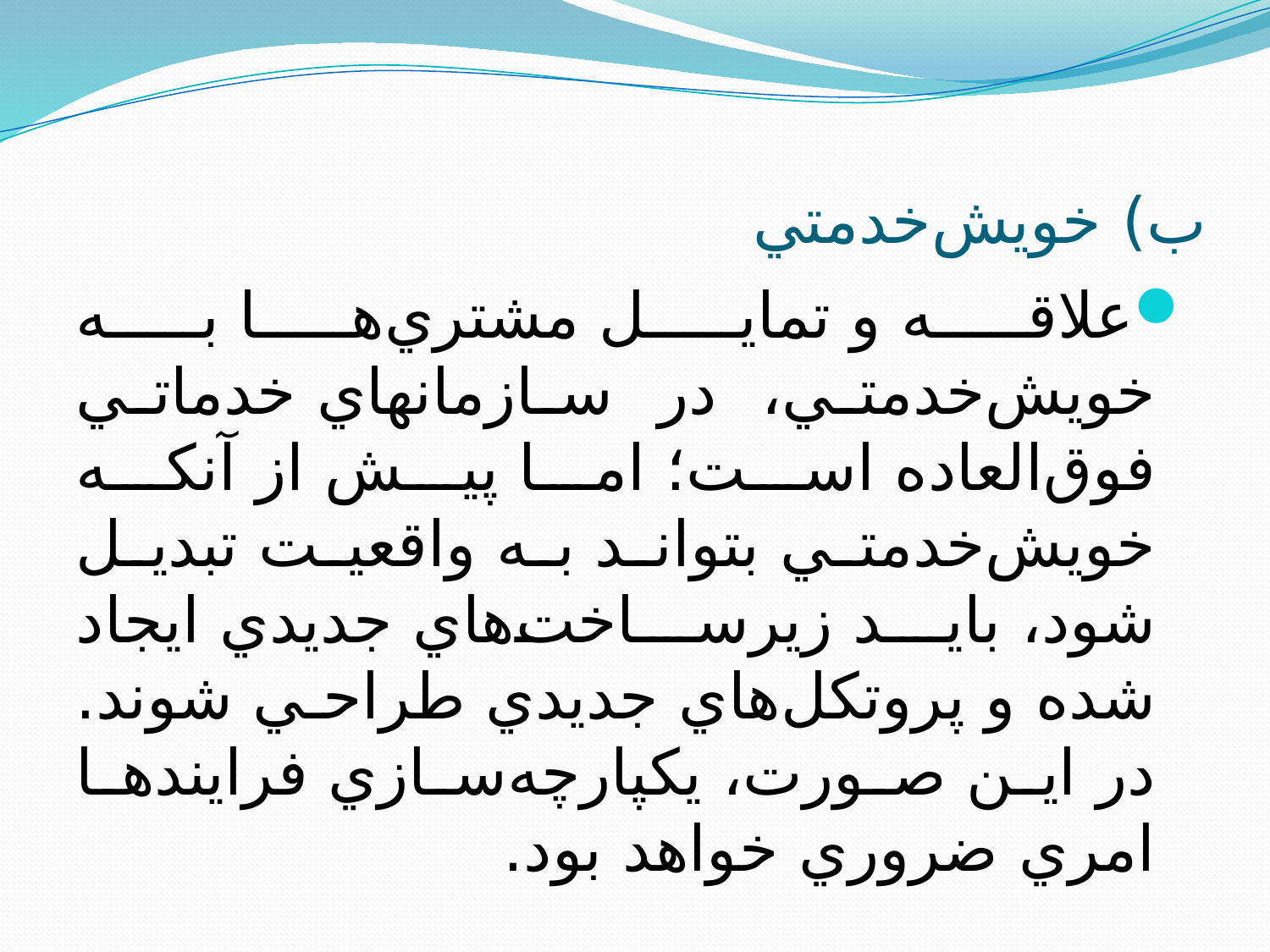

# ب) خويش‌خدمتي
علاقه و تمايل مشتري‌ها به خويش‌خدمتي، در سازمان‏هاي خدماتي فوق‌العاده است؛ اما پيش از آنكه خويش‌خدمتي بتواند به واقعيت تبديل شود، بايد زيرساخت‌هاي جديدي ايجاد شده و پروتكل‌هاي جديدي طراحي شوند. در اين صورت، يكپارچه‌سازي فرايندها امري ضروري خواهد بود.